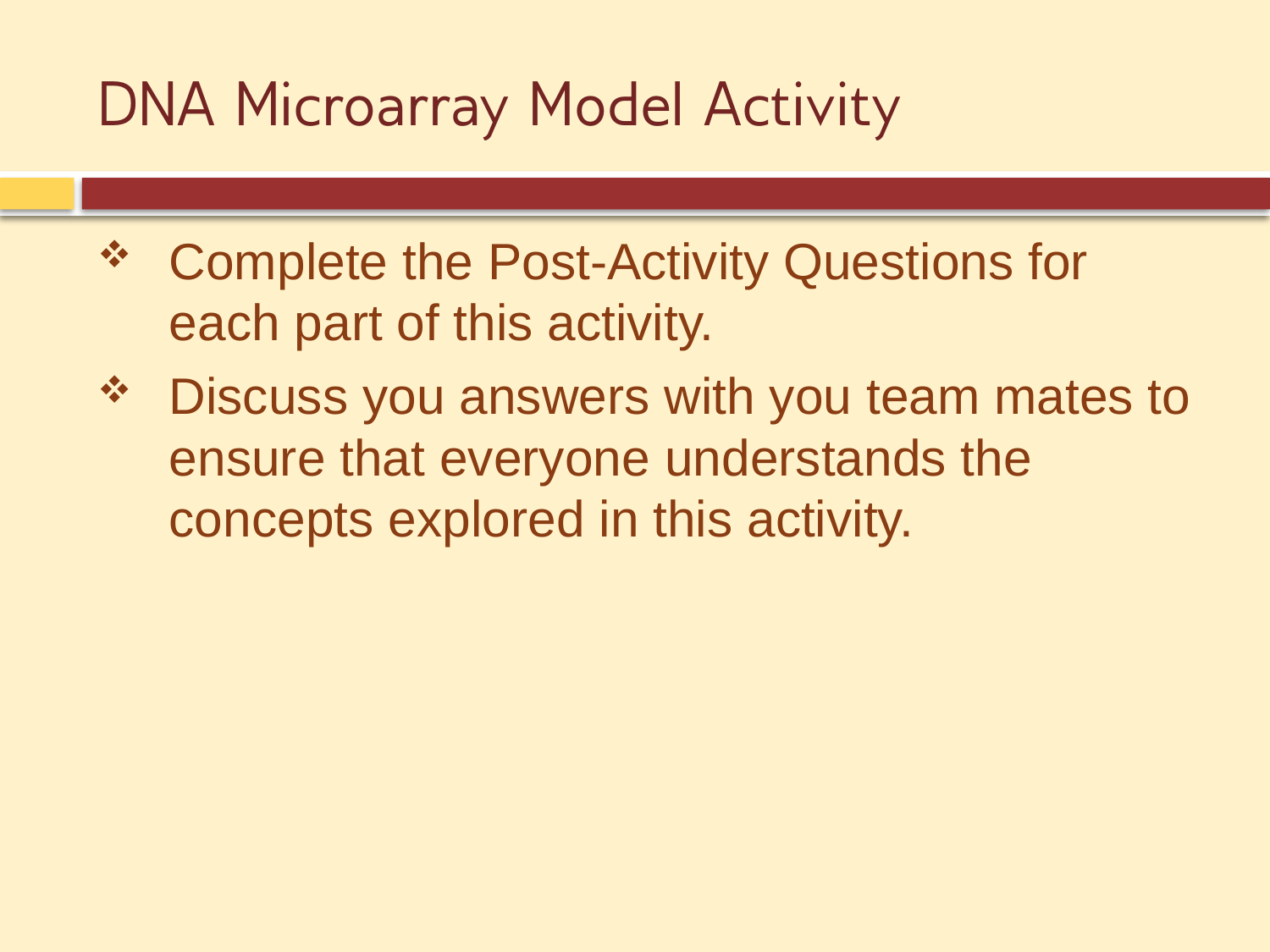

# DNA Microarray Model Activity
Complete the Post-Activity Questions for each part of this activity.
Discuss you answers with you team mates to ensure that everyone understands the concepts explored in this activity.